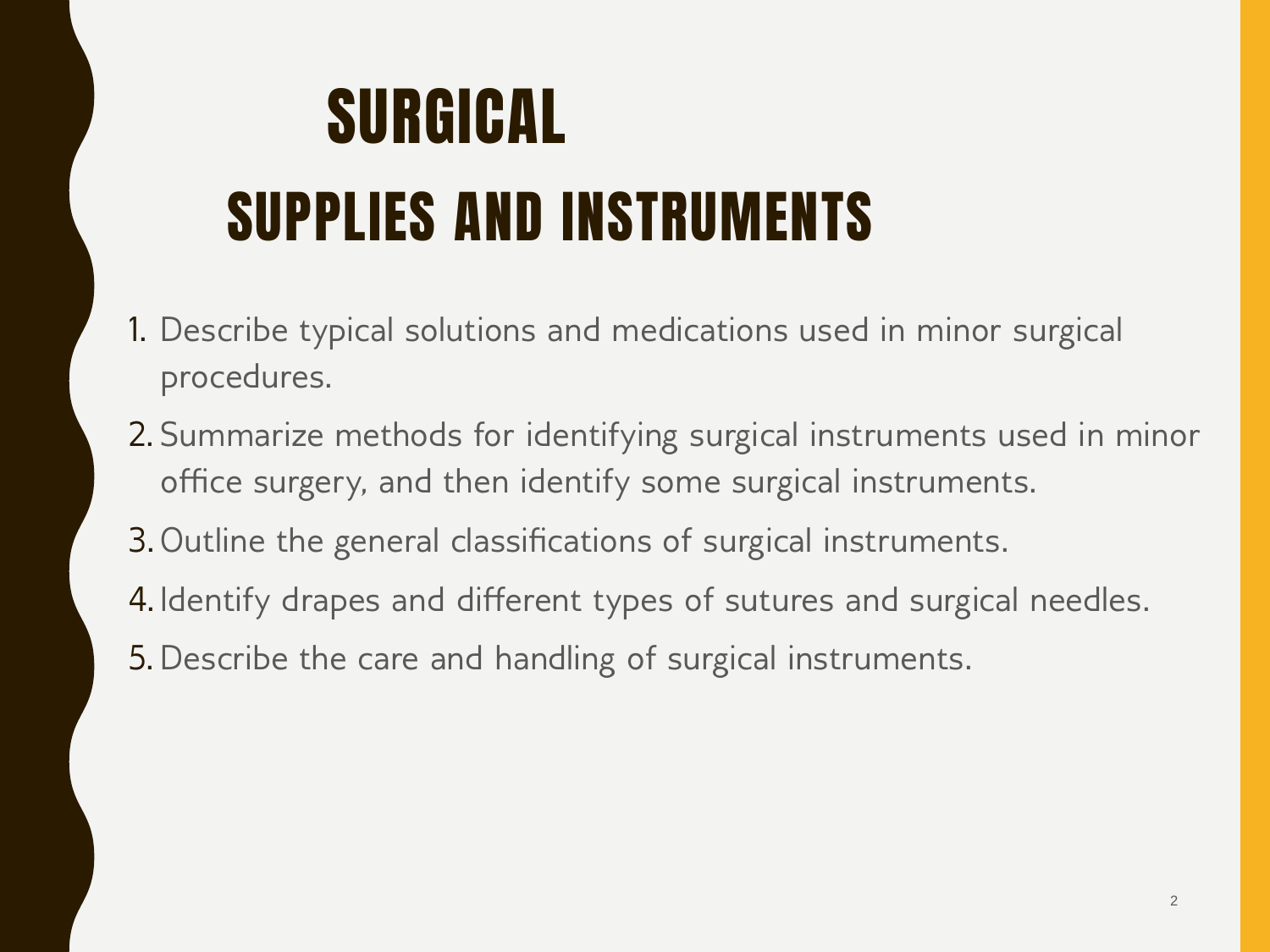

Surgical
         Supplies and Instruments
Describe typical solutions and medications used in minor surgical procedures.
Summarize methods for identifying surgical instruments used in minor office surgery, and then identify some surgical instruments.
Outline the general classifications of surgical instruments.
Identify drapes and different types of sutures and surgical needles.
Describe the care and handling of surgical instruments.
 2